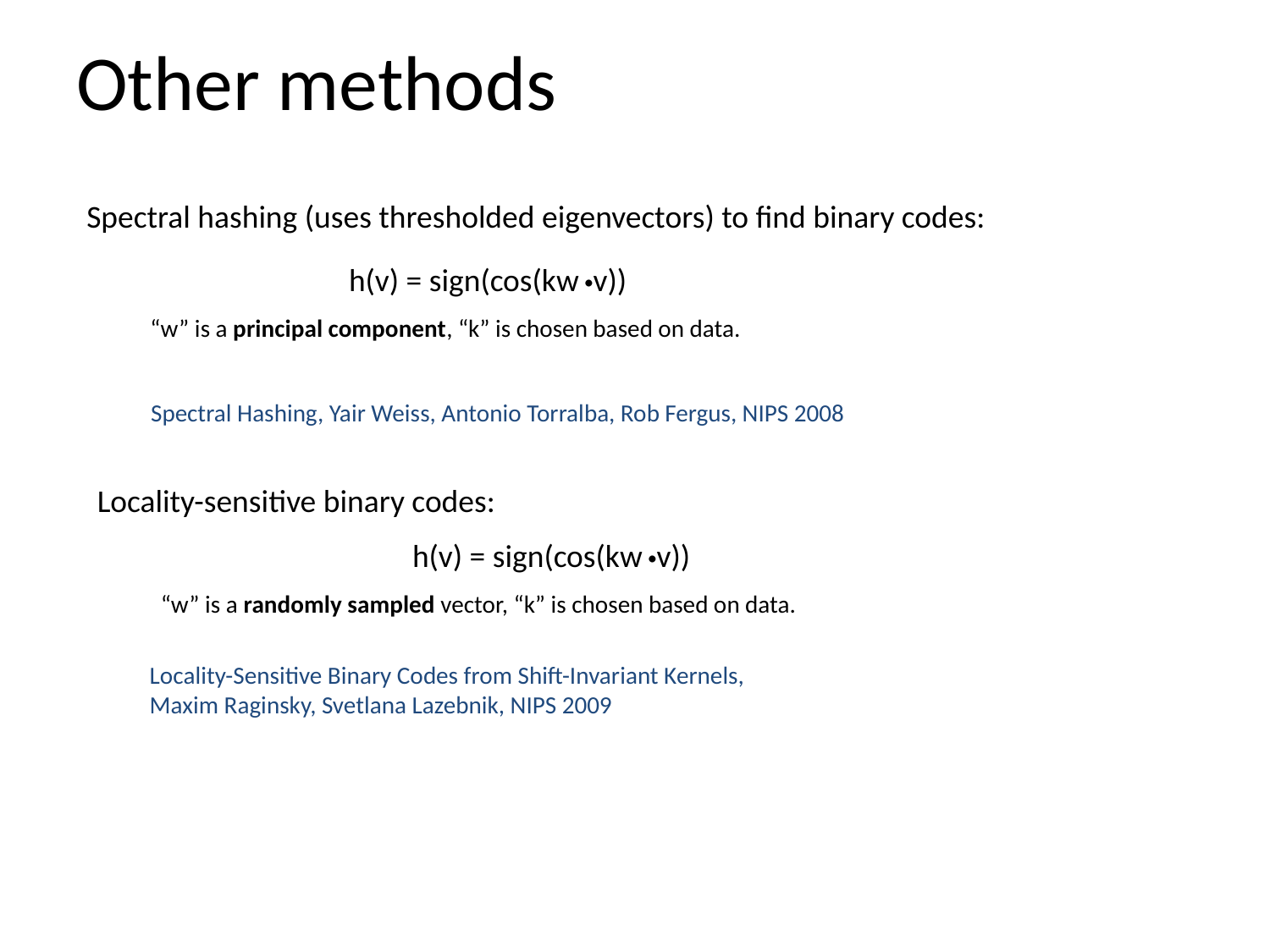

# Other methods
Spectral hashing (uses thresholded eigenvectors) to find binary codes:
.
h(v) = sign(cos(kw  v))
“w” is a principal component, “k” is chosen based on data.
Spectral Hashing, Yair Weiss, Antonio Torralba, Rob Fergus, NIPS 2008
Locality-sensitive binary codes:
.
h(v) = sign(cos(kw  v))
“w” is a randomly sampled vector, “k” is chosen based on data.
Locality-Sensitive Binary Codes from Shift-Invariant Kernels,
Maxim Raginsky, Svetlana Lazebnik, NIPS 2009